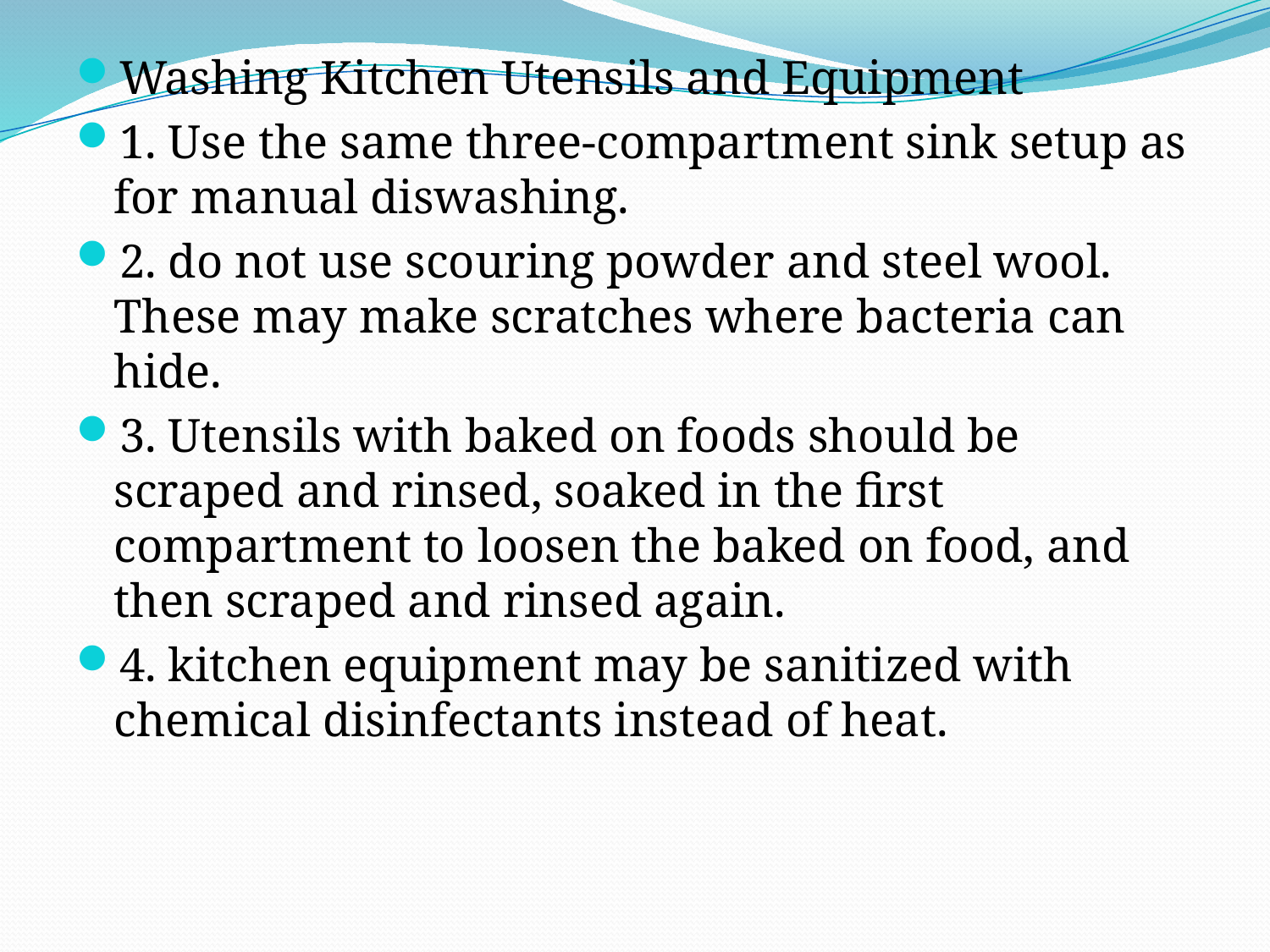

Washing Kitchen Utensils and Equipment
1. Use the same three-compartment sink setup as for manual diswashing.
2. do not use scouring powder and steel wool. These may make scratches where bacteria can hide.
3. Utensils with baked on foods should be scraped and rinsed, soaked in the first compartment to loosen the baked on food, and then scraped and rinsed again.
4. kitchen equipment may be sanitized with chemical disinfectants instead of heat.